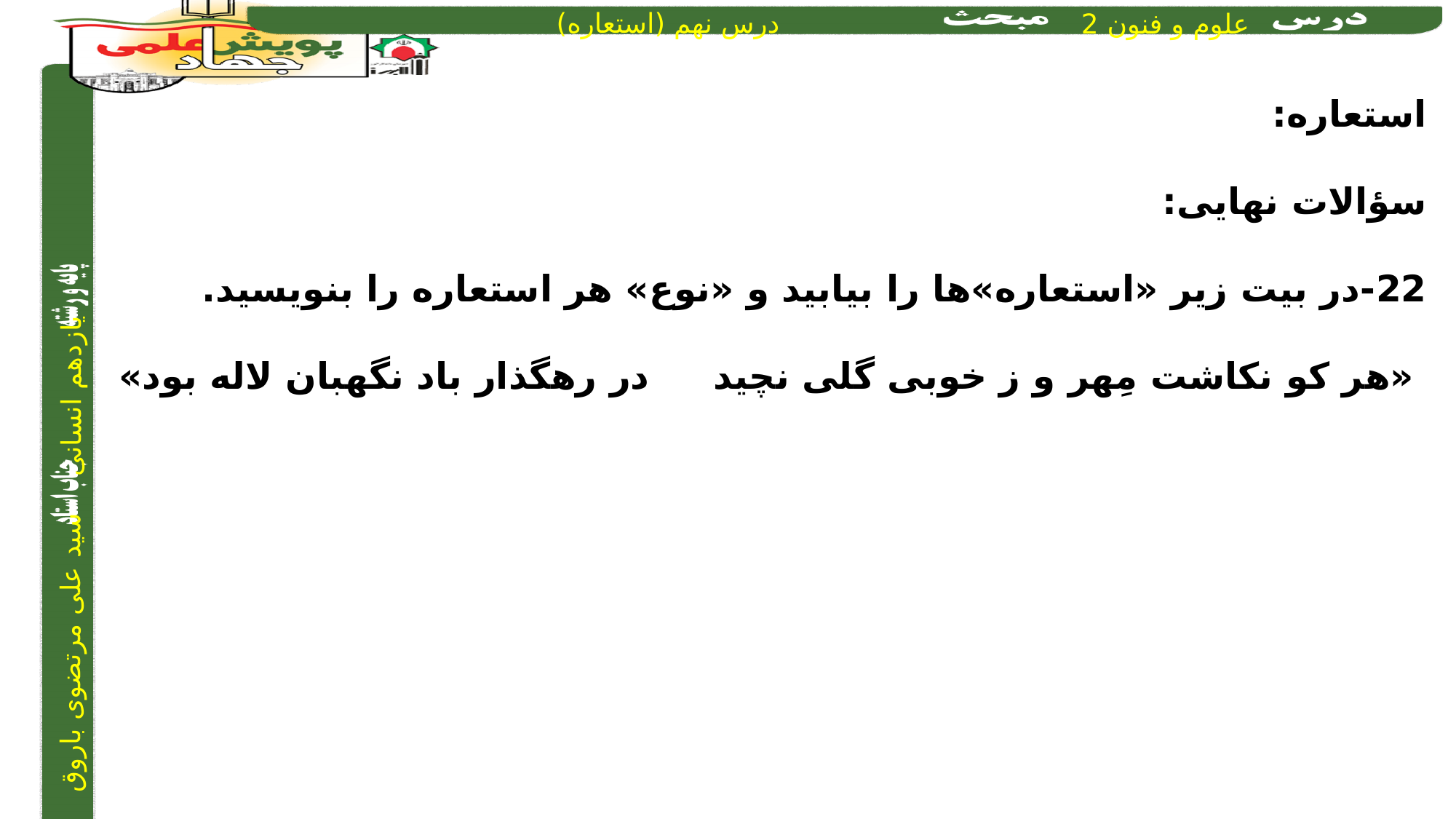

استعاره:
سؤالات نهایی:
22-در بیت زیر «استعاره»ها را بیابید و «نوع» هر استعاره را بنویسید.
 «هر کو نکاشت مِهر و ز خوبی گلی نچید	 	 در رهگذار باد نگهبان لاله بود»